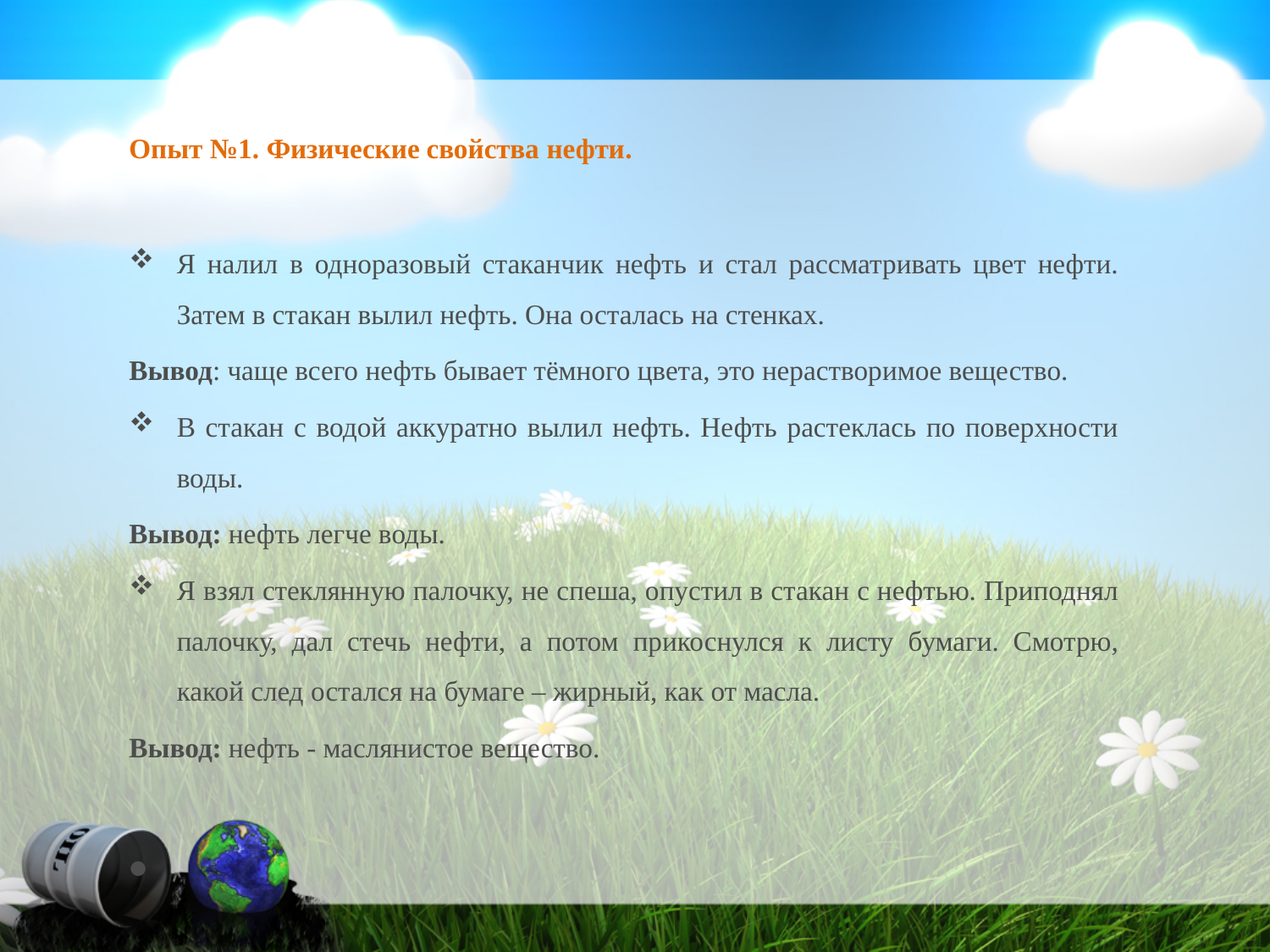

# Опыт №1. Физические свойства нефти.
Я налил в одноразовый стаканчик нефть и стал рассматривать цвет нефти. Затем в стакан вылил нефть. Она осталась на стенках.
Вывод: чаще всего нефть бывает тёмного цвета, это нерастворимое вещество.
В стакан с водой аккуратно вылил нефть. Нефть растеклась по поверхности воды.
Вывод: нефть легче воды.
Я взял стеклянную палочку, не спеша, опустил в стакан с нефтью. Приподнял палочку, дал стечь нефти, а потом прикоснулся к листу бумаги. Смотрю, какой след остался на бумаге – жирный, как от масла.
Вывод: нефть - маслянистое вещество.